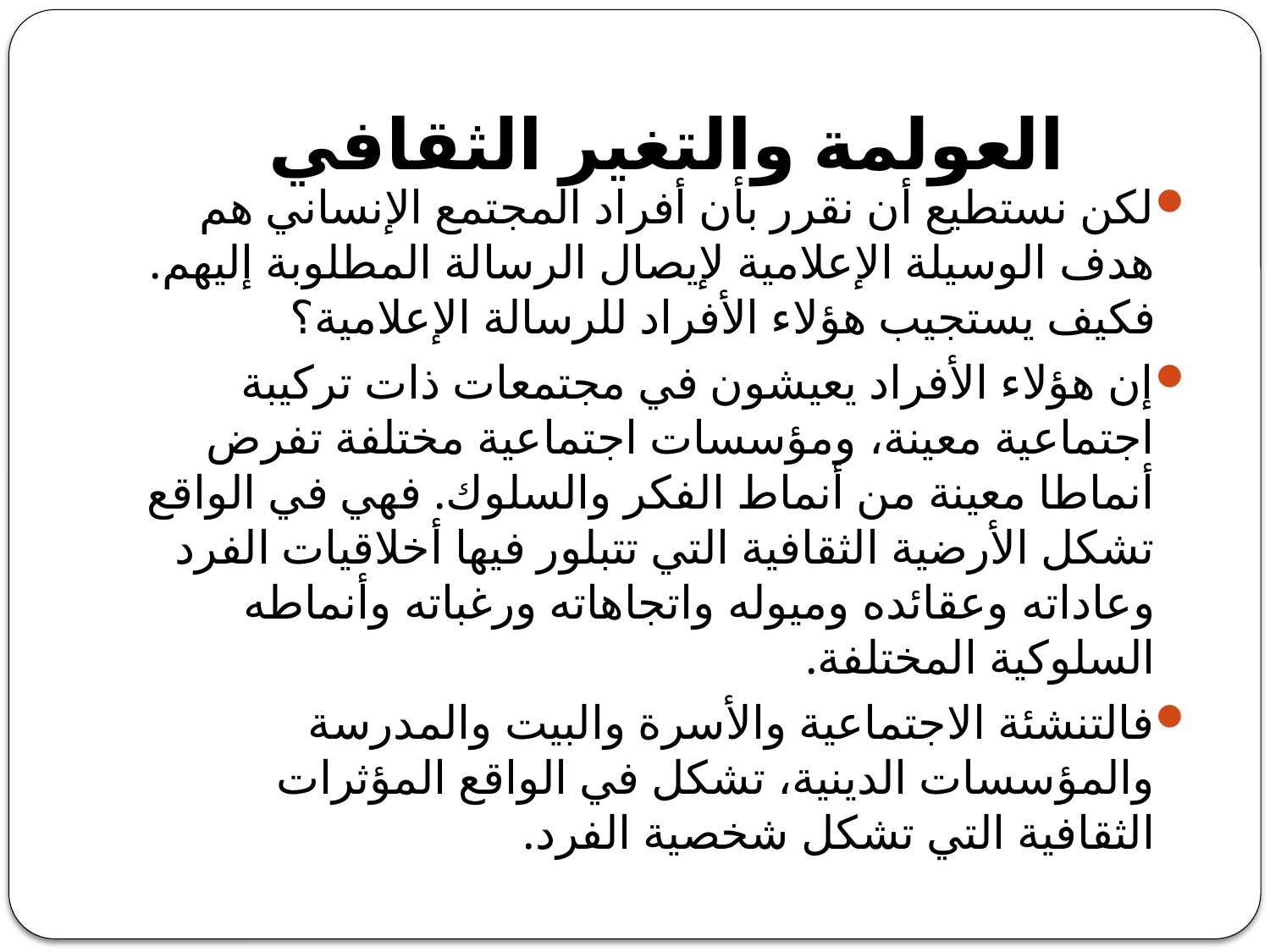

# العولمة والتغير الثقافي
لكن نستطيع أن نقرر بأن أفراد المجتمع الإنساني هم هدف الوسيلة الإعلامية لإيصال الرسالة المطلوبة إليهم. فكيف يستجيب هؤلاء الأفراد للرسالة الإعلامية؟
إن هؤلاء الأفراد يعيشون في مجتمعات ذات تركيبة اجتماعية معينة، ومؤسسات اجتماعية مختلفة تفرض أنماطا معينة من أنماط الفكر والسلوك. فهي في الواقع تشكل الأرضية الثقافية التي تتبلور فيها أخلاقيات الفرد وعاداته وعقائده وميوله واتجاهاته ورغباته وأنماطه السلوكية المختلفة.
فالتنشئة الاجتماعية والأسرة والبيت والمدرسة والمؤسسات الدينية، تشكل في الواقع المؤثرات الثقافية التي تشكل شخصية الفرد.